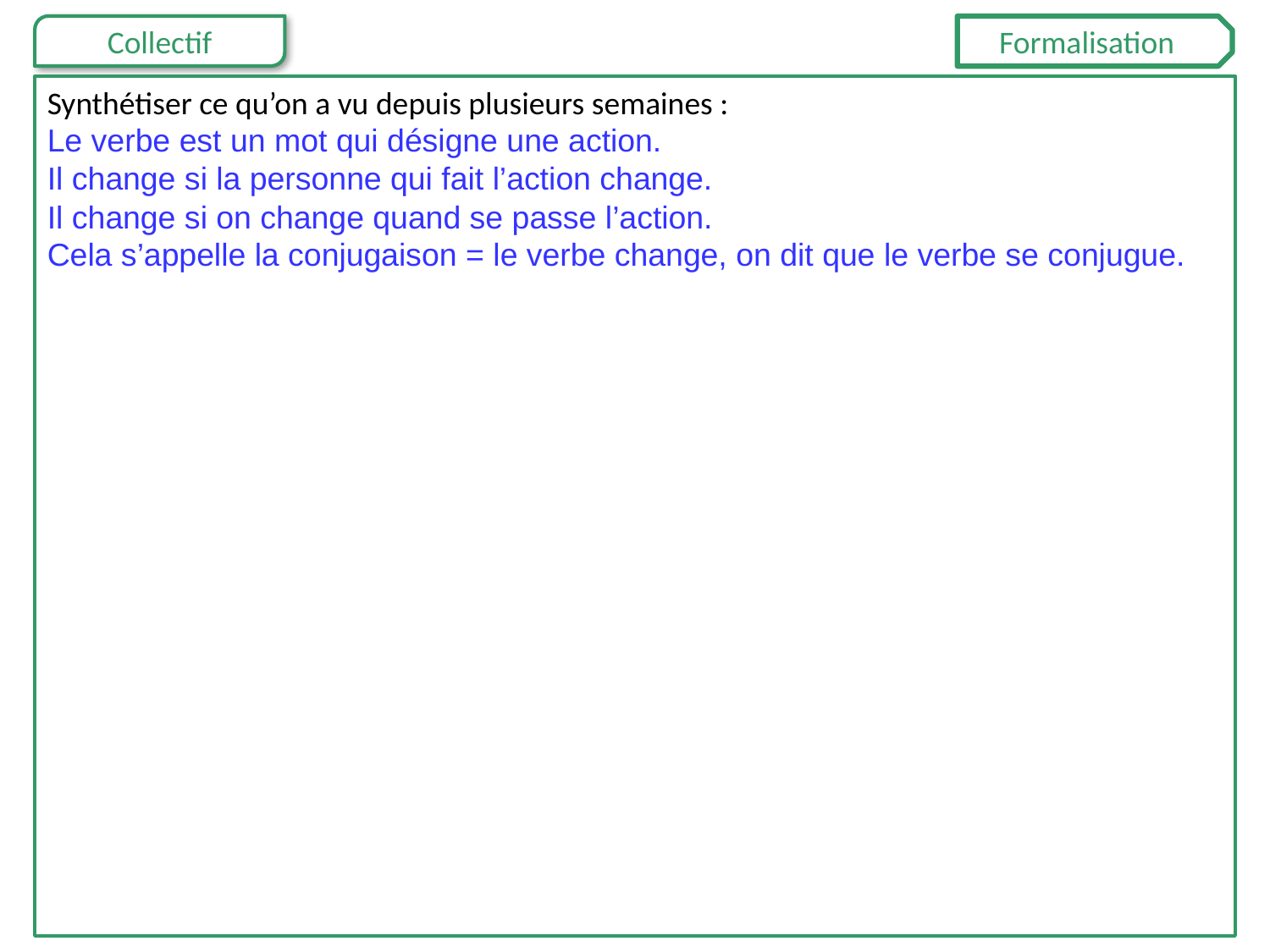

Formalisation
Synthétiser ce qu’on a vu depuis plusieurs semaines :
Le verbe est un mot qui désigne une action.
Il change si la personne qui fait l’action change.
Il change si on change quand se passe l’action.
Cela s’appelle la conjugaison = le verbe change, on dit que le verbe se conjugue.